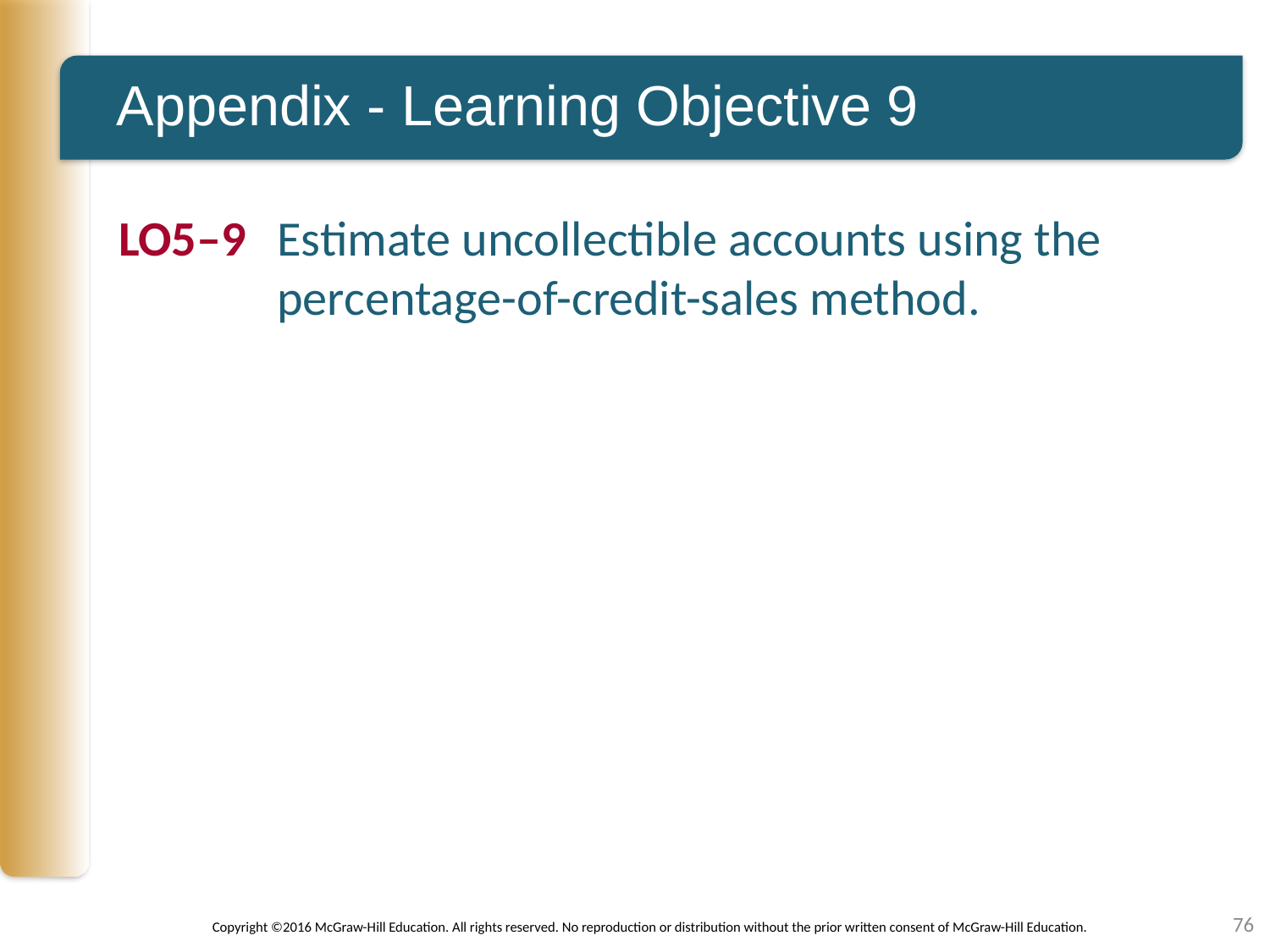

# Appendix - Learning Objective 9
LO5–9	Estimate uncollectible accounts using the percentage-of-credit-sales method.
76
Copyright ©2016 McGraw-Hill Education. All rights reserved. No reproduction or distribution without the prior written consent of McGraw-Hill Education.